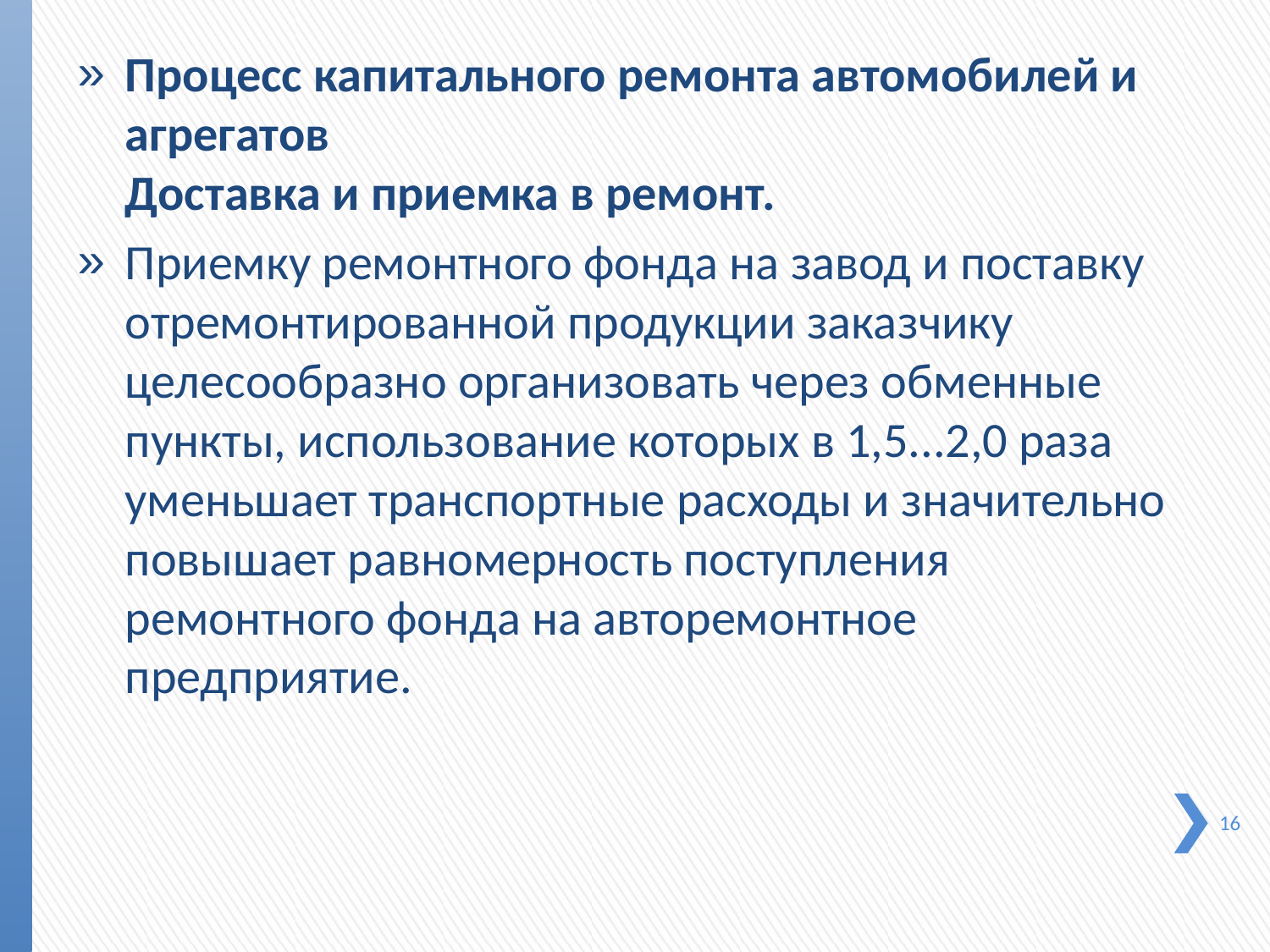

Процесс капитального ремонта автомобилей и агрегатов
Доставка и приемка в ремонт.
Приемку ремонтного фон­да на завод и поставку отремонтированной продукции заказ­чику целесообразно организовать через обменные пункты, использование которых в 1,5...2,0 раза уменьшает транспорт­ные расходы и значительно повышает равномерность поступле­ния ремонтного фонда на авторемонтное предприятие.

16